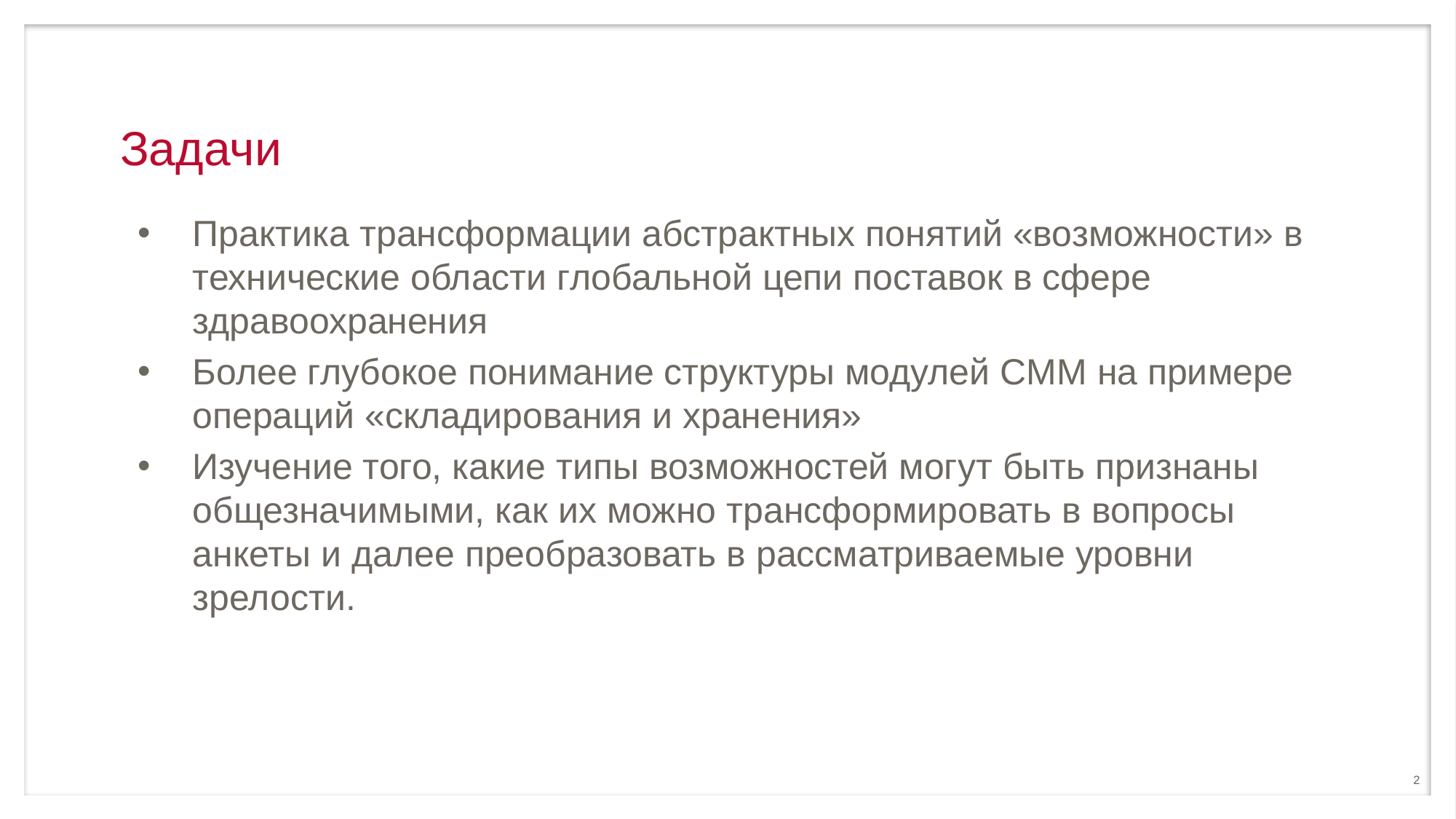

# Задачи
Практика трансформации абстрактных понятий «возможности» в технические области глобальной цепи поставок в сфере здравоохранения
Более глубокое понимание структуры модулей CMM на примере операций «складирования и хранения»
Изучение того, какие типы возможностей могут быть признаны общезначимыми, как их можно трансформировать в вопросы анкеты и далее преобразовать в рассматриваемые уровни зрелости.
2